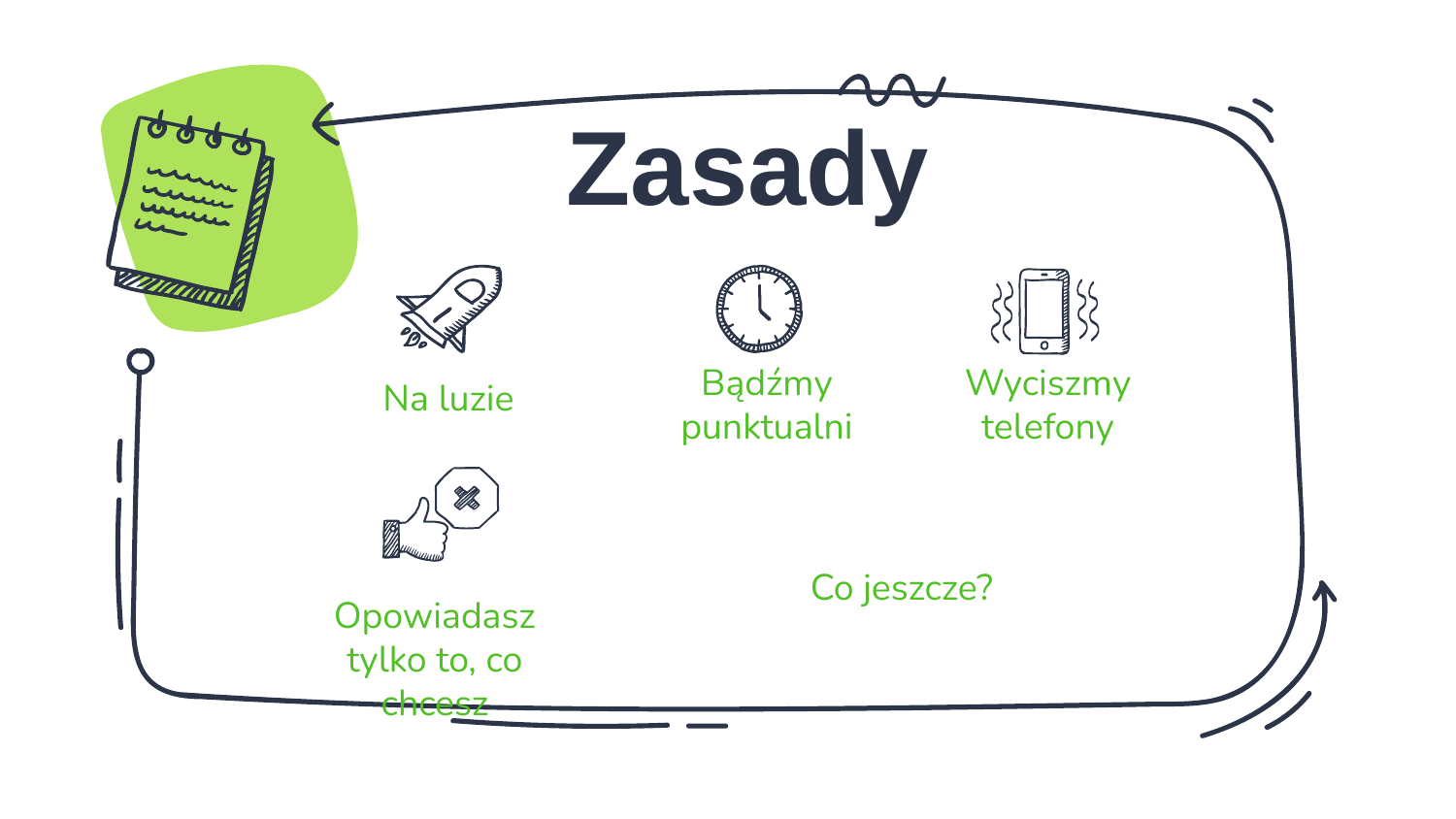

# Zasady

Bądźmy punktualni
Wyciszmy telefony
Na luzie

Co jeszcze?
Opowiadasz tylko to, co chcesz